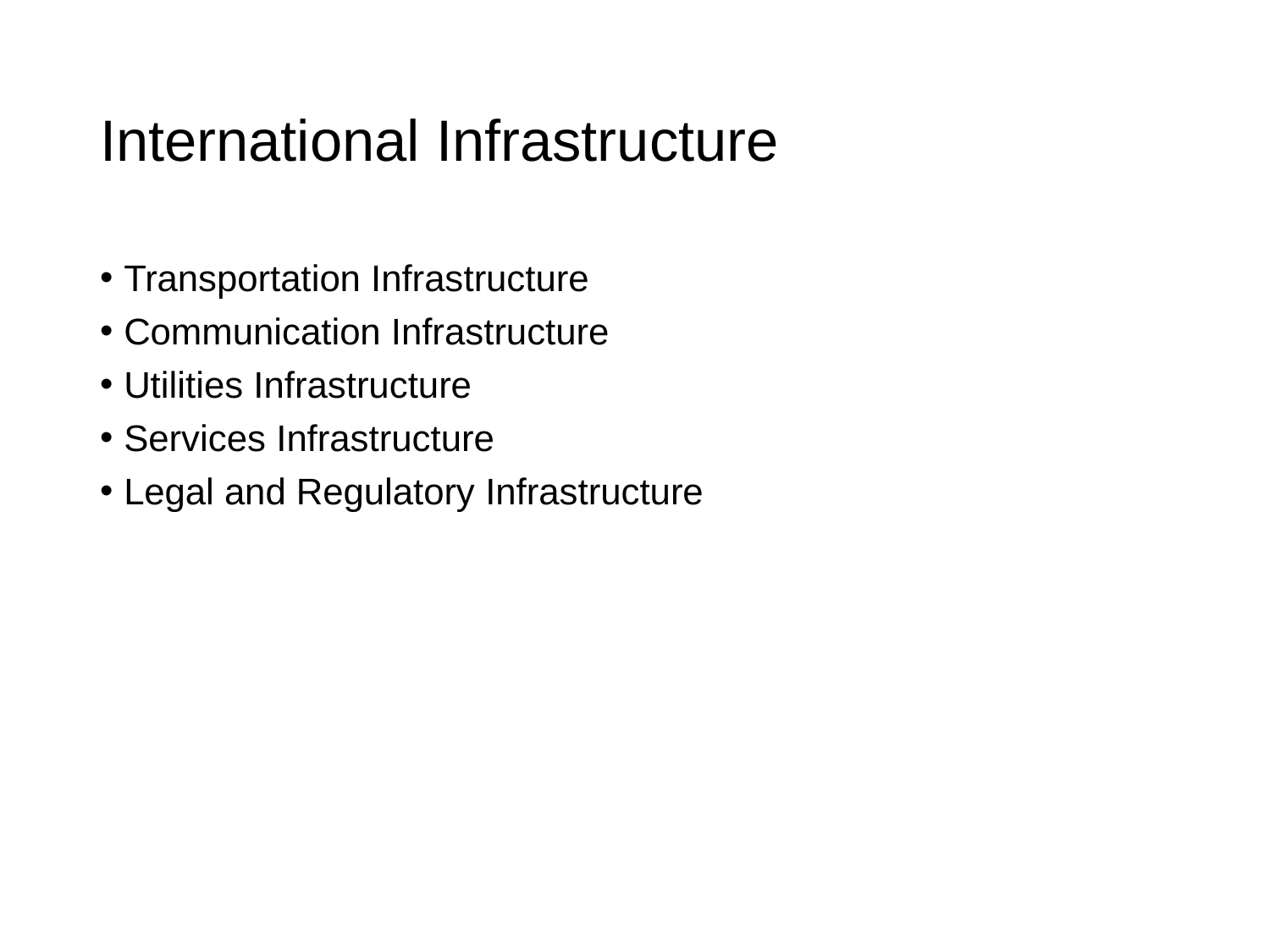

# International Infrastructure
Transportation Infrastructure
Communication Infrastructure
Utilities Infrastructure
Services Infrastructure
Legal and Regulatory Infrastructure